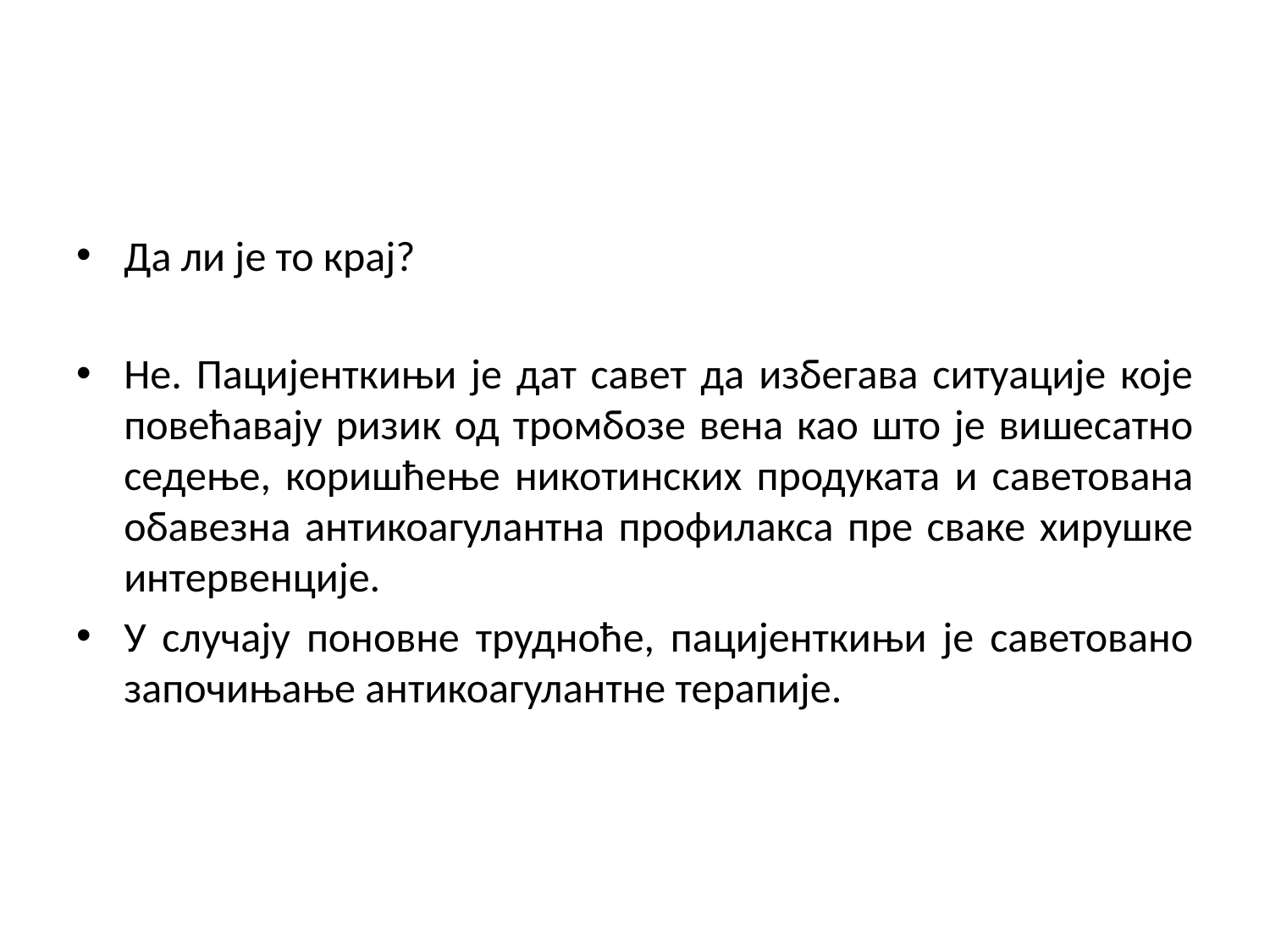

#
Да ли је то крај?

Не. Пацијенткињи је дат савет да избегава ситуације које повећавају ризик од тромбозе вена као што је вишесатно седење, коришћење никотинских продуката и саветована обавезна антикоагулантна профилакса пре сваке хирушке интервенције.
У случају поновне трудноће, пацијенткињи је саветовано започињање антикоагулантне терапије.